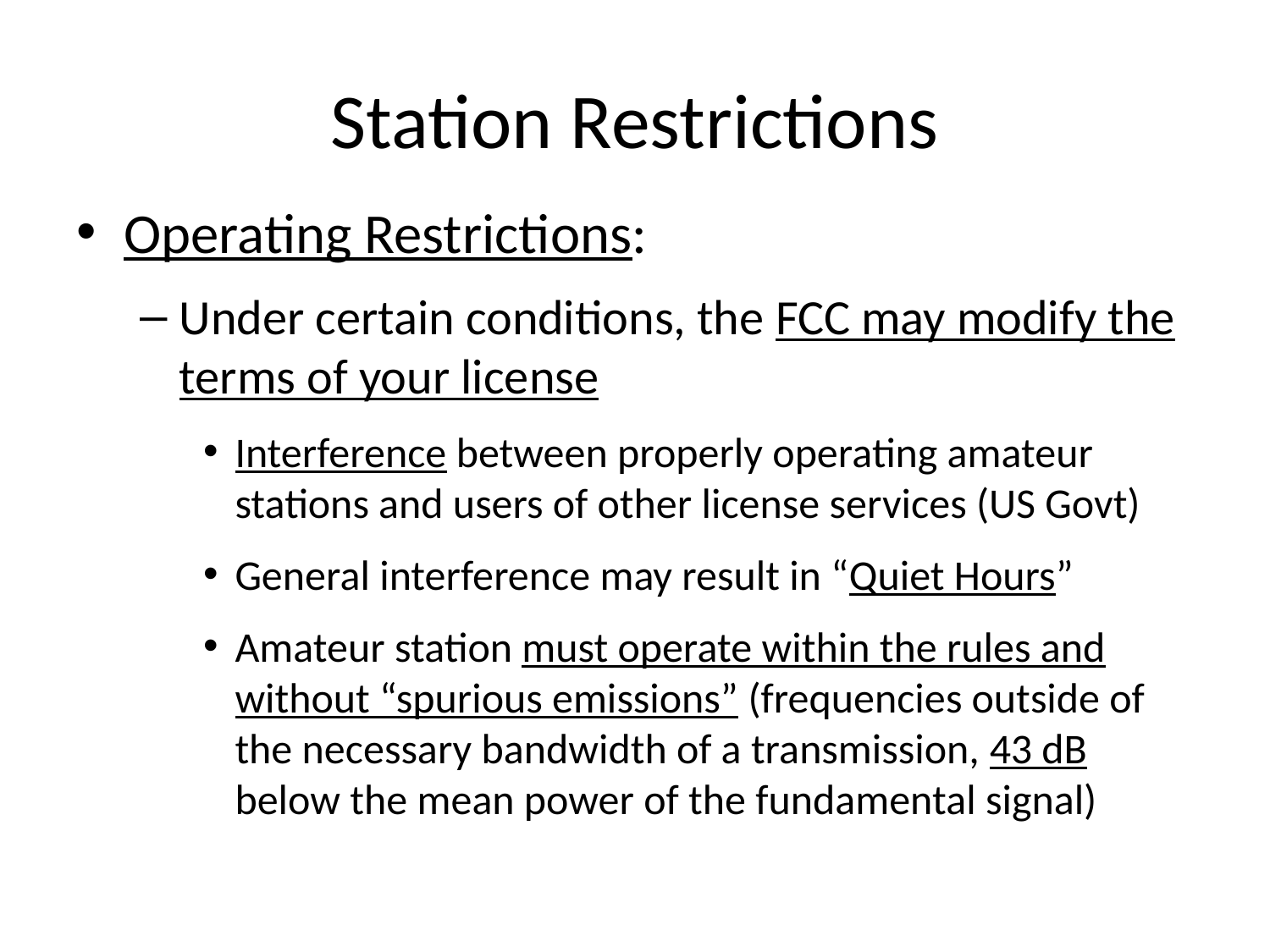

# Station Restrictions
Operating Restrictions:
Under certain conditions, the FCC may modify the terms of your license
Interference between properly operating amateur stations and users of other license services (US Govt)
General interference may result in “Quiet Hours”
Amateur station must operate within the rules and without “spurious emissions” (frequencies outside of the necessary bandwidth of a transmission, 43 dB below the mean power of the fundamental signal)